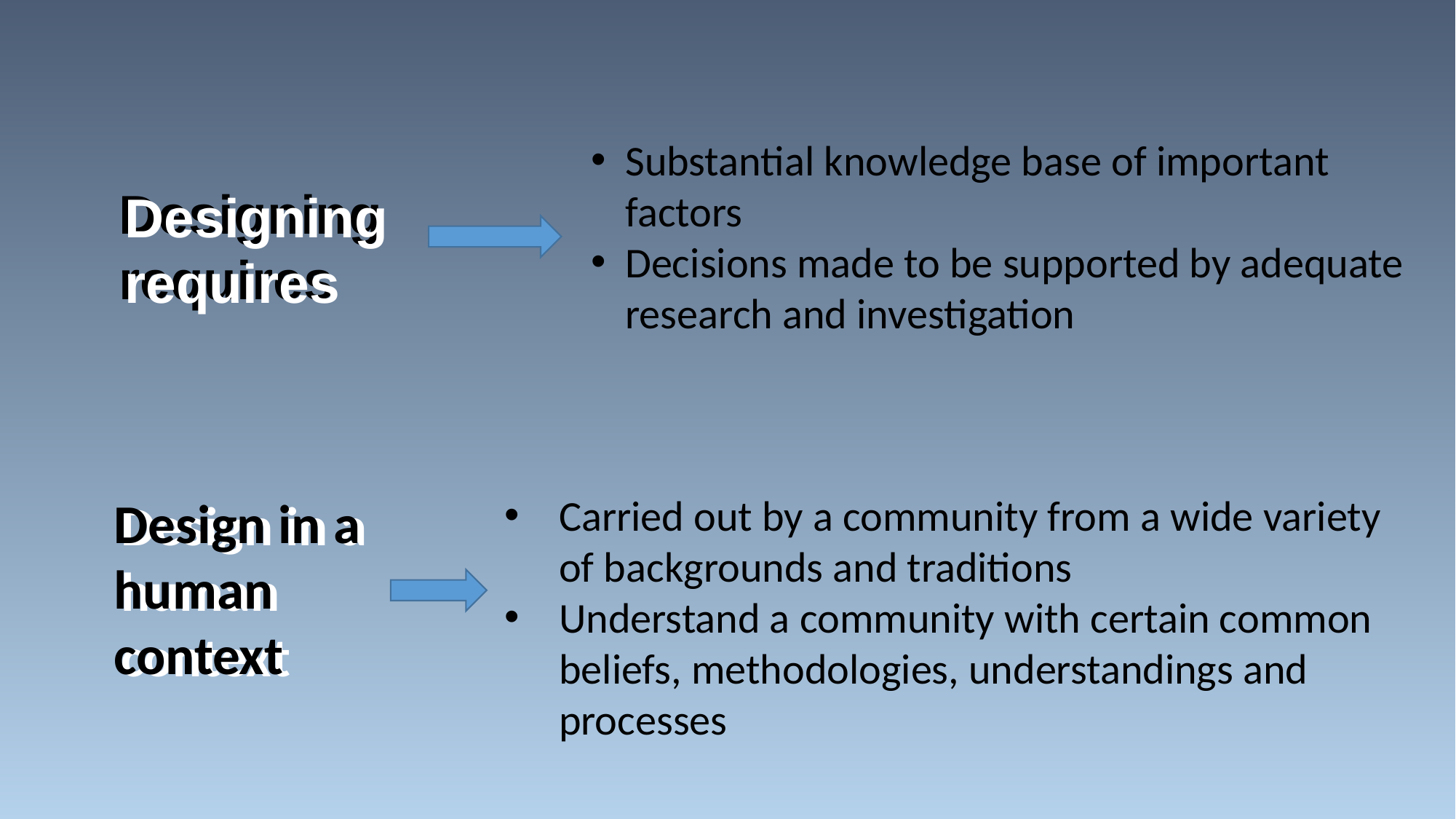

Substantial knowledge base of important factors
Decisions made to be supported by adequate research and investigation
Designing requires
Designing requires

Design in a human context
Carried out by a community from a wide variety of backgrounds and traditions
Understand a community with certain common beliefs, methodologies, understandings and processes
Design in a human context